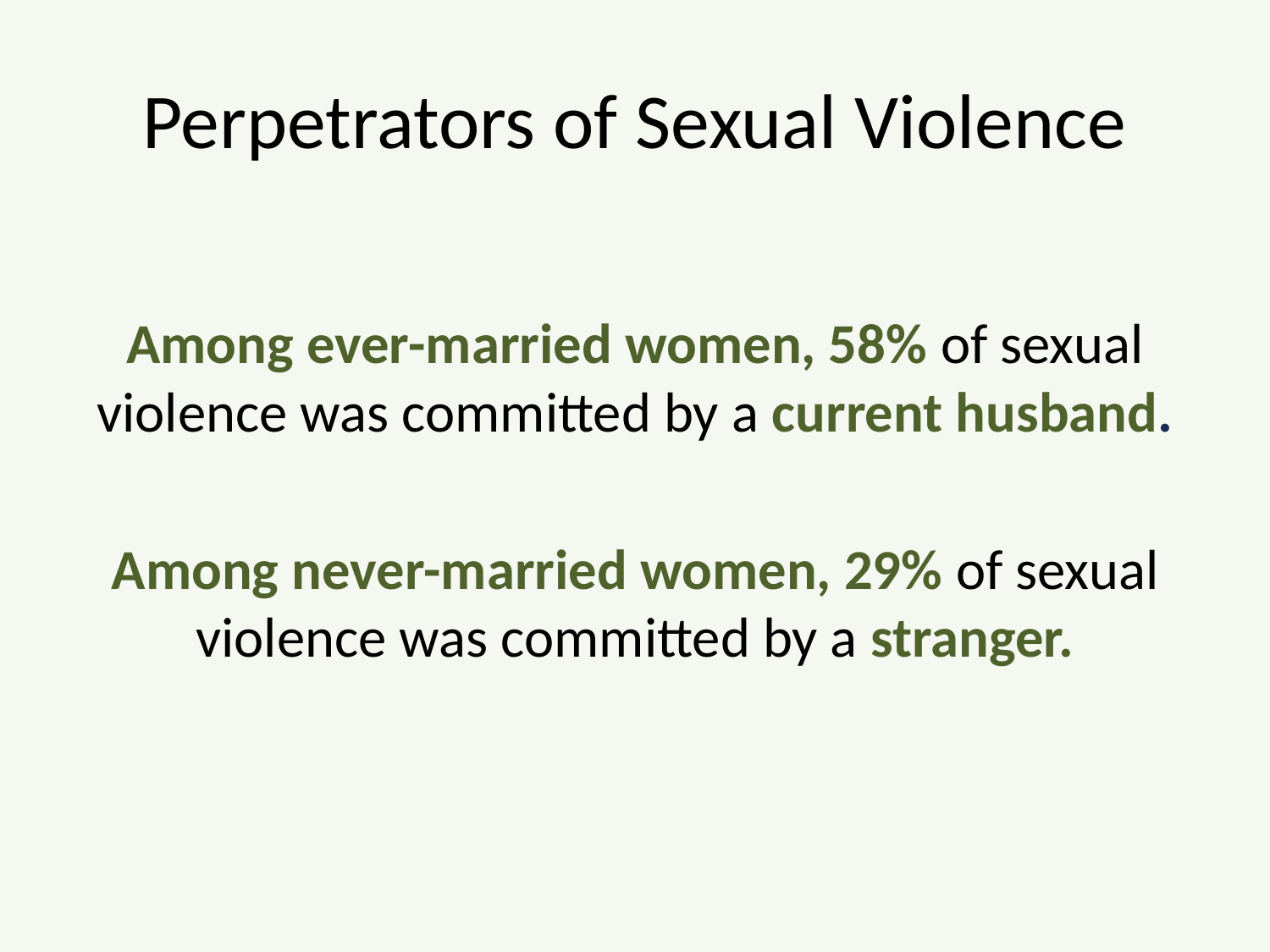

# Perpetrators of Sexual Violence

Among ever-married women, 58% of sexual violence was committed by a current husband.

Among never-married women, 29% of sexual violence was committed by a stranger.